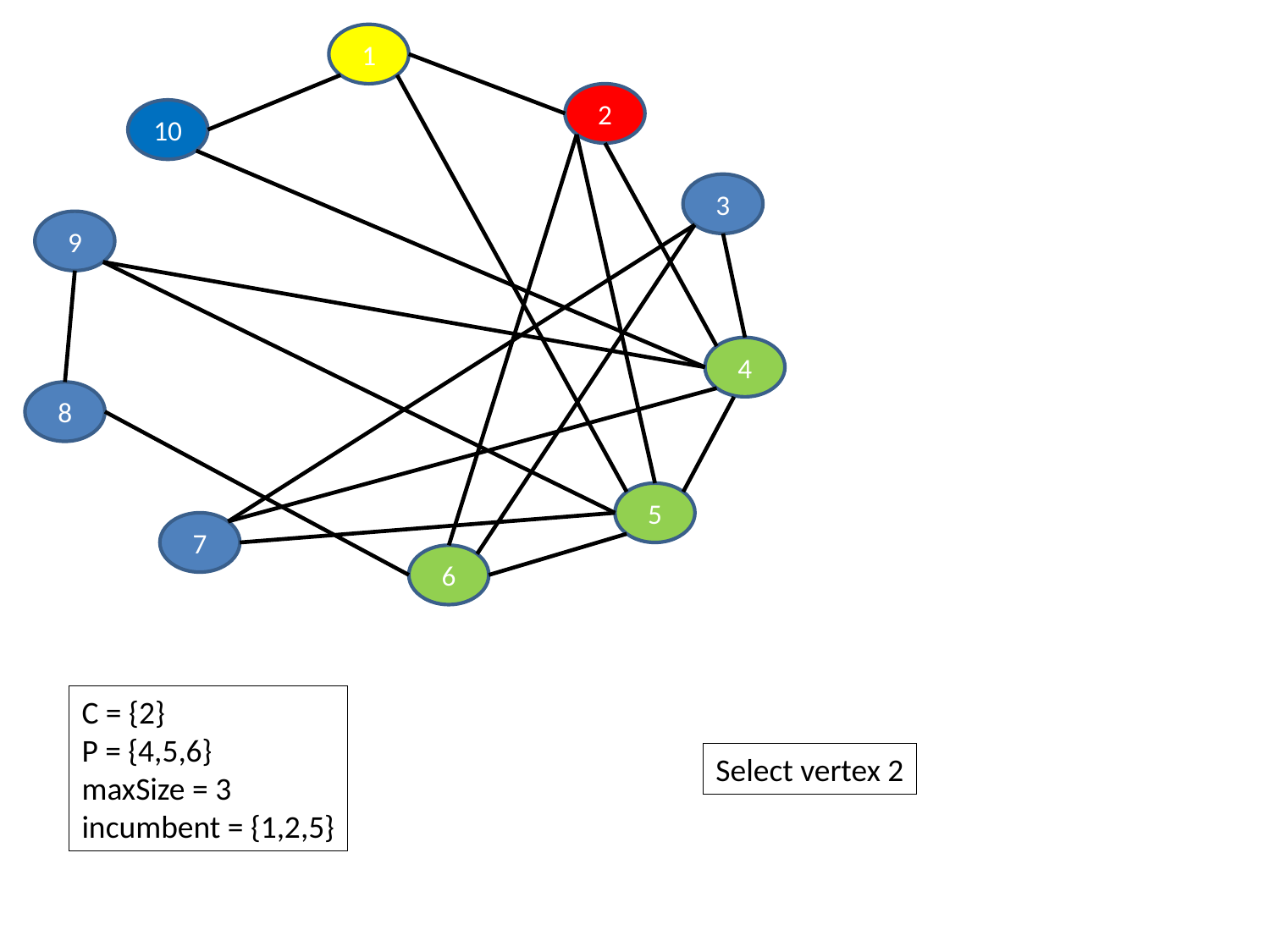

1
2
10
3
9
4
8
5
7
6
C = {2}
P = {4,5,6}
maxSize = 3
incumbent = {1,2,5}
Select vertex 2